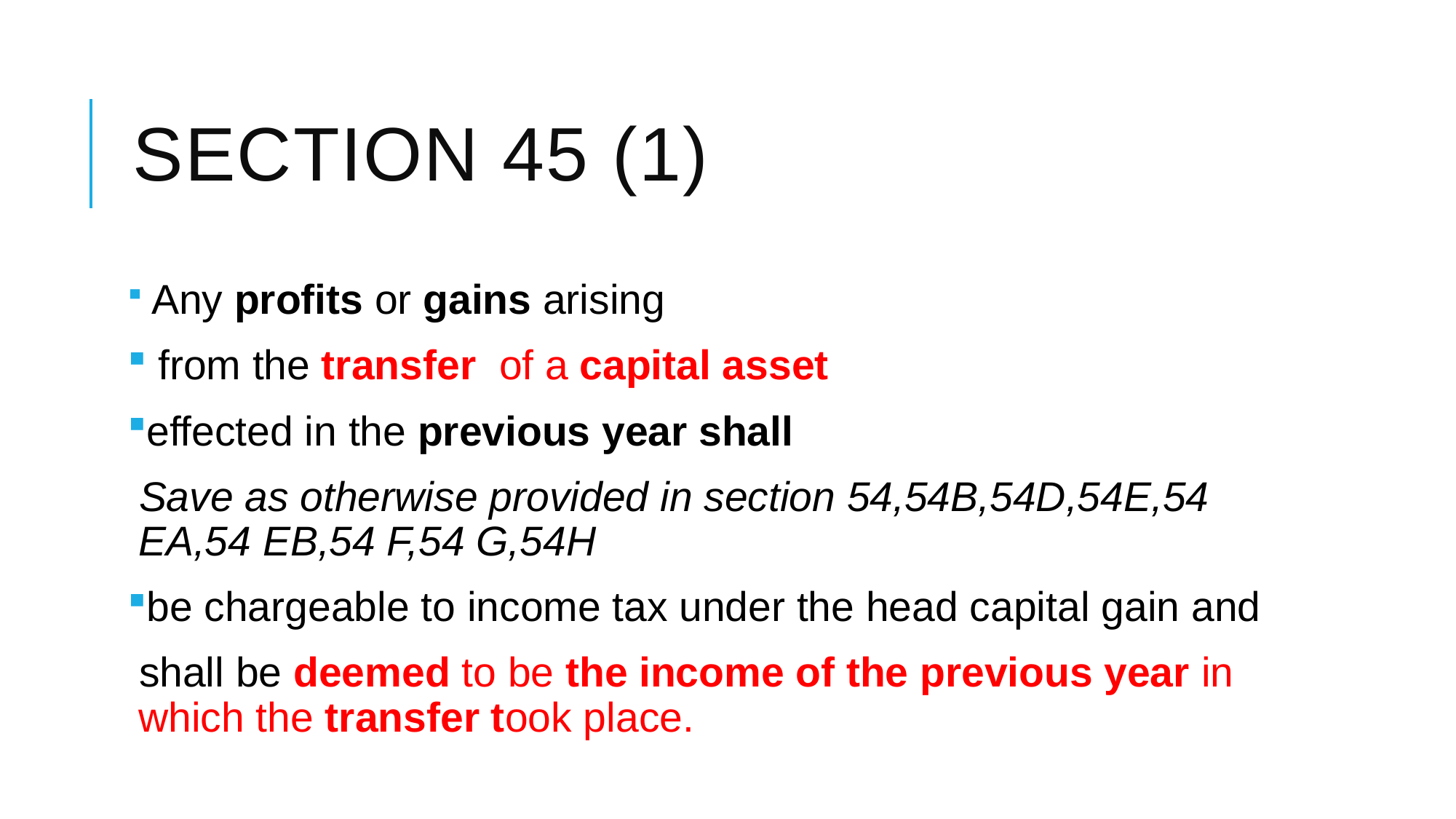

# Section 45 (1)
 Any profits or gains arising
 from the transfer  of a capital asset
effected in the previous year shall
Save as otherwise provided in section 54,54B,54D,54E,54 EA,54 EB,54 F,54 G,54H
be chargeable to income tax under the head capital gain and
shall be deemed to be the income of the previous year in which the transfer took place.